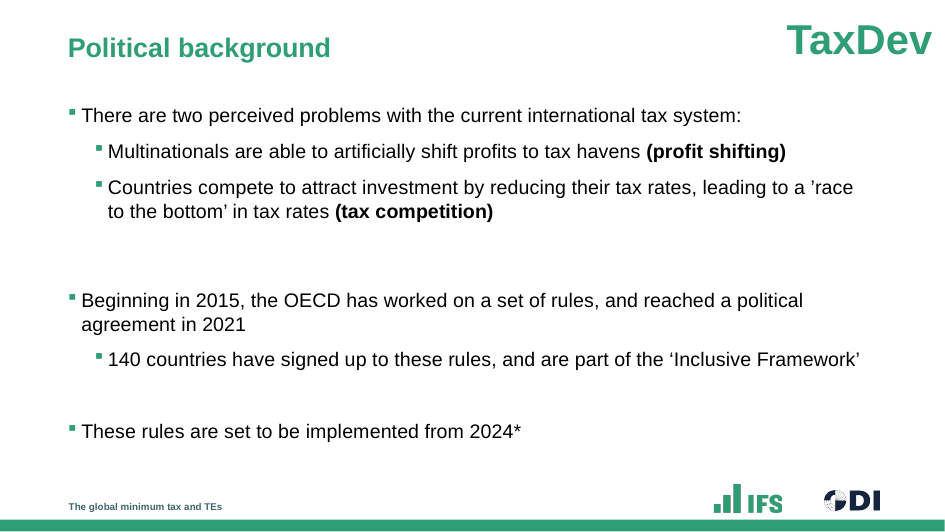

# Political background
There are two perceived problems with the current international tax system:
Multinationals are able to artificially shift profits to tax havens (profit shifting)
Countries compete to attract investment by reducing their tax rates, leading to a ’race to the bottom’ in tax rates (tax competition)

Beginning in 2015, the OECD has worked on a set of rules, and reached a political agreement in 2021
140 countries have signed up to these rules, and are part of the ‘Inclusive Framework’

These rules are set to be implemented from 2024*

The global minimum tax and TEs